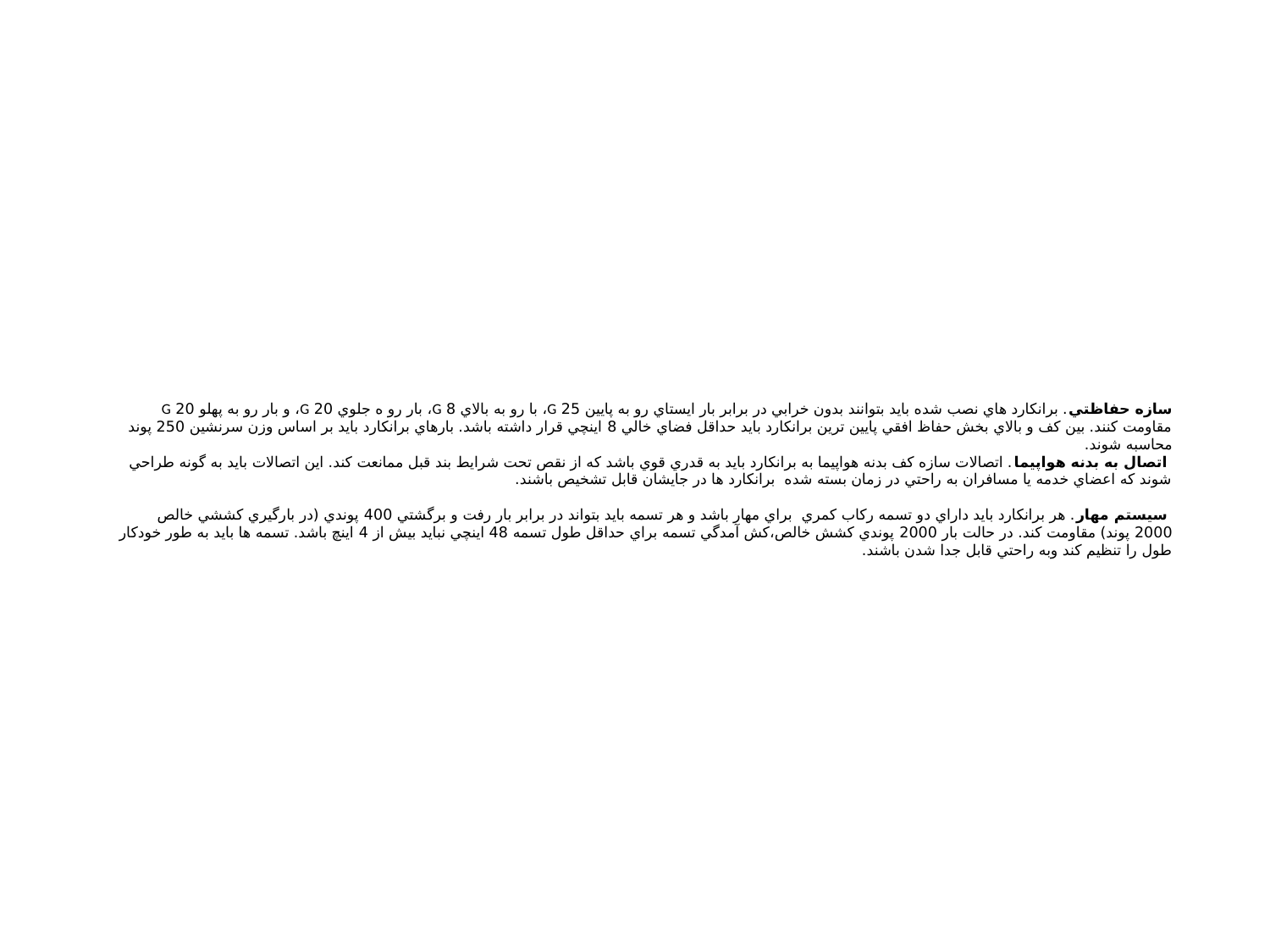

# سازه حفاظتي. برانکارد هاي نصب شده بايد بتوانند بدون خرابي در برابر بار ايستاي رو به پايين 25 G، با رو به بالاي 8 G، بار رو ه جلوي 20 G، و بار رو به پهلو 20 G مقاومت کنند. بين کف و بالاي بخش حفاظ افقي پايين ترين برانکارد بايد حداقل فضاي خالي 8 اينچي قرار داشته باشد. بارهاي برانکارد بايد بر اساس وزن سرنشين 250 پوند محاسبه شوند. اتصال به بدنه هواپيما. اتصالات سازه کف بدنه هواپيما به برانکارد بايد به قدري قوي باشد که از نقص تحت شرايط بند قبل ممانعت کند. اين اتصالات بايد به گونه طراحي شوند که اعضاي خدمه يا مسافران به راحتي در زمان بسته شده  برانکارد ها در جايشان قابل تشخيص باشند. سيستم مهار. هر برانکارد بايد داراي دو تسمه رکاب کمري  براي مهار باشد و هر تسمه بايد بتواند در برابر بار رفت و برگشتي 400 پوندي (در بارگيري کششي خالص 2000 پوند) مقاومت کند. در حالت بار 2000 پوندي کشش خالص،کش آمدگي تسمه براي حداقل طول تسمه 48 اينچي نبايد بيش از 4 اينچ باشد. تسمه ها بايد به طور خودکار طول را تنظيم کند وبه راحتي قابل جدا شدن باشند.